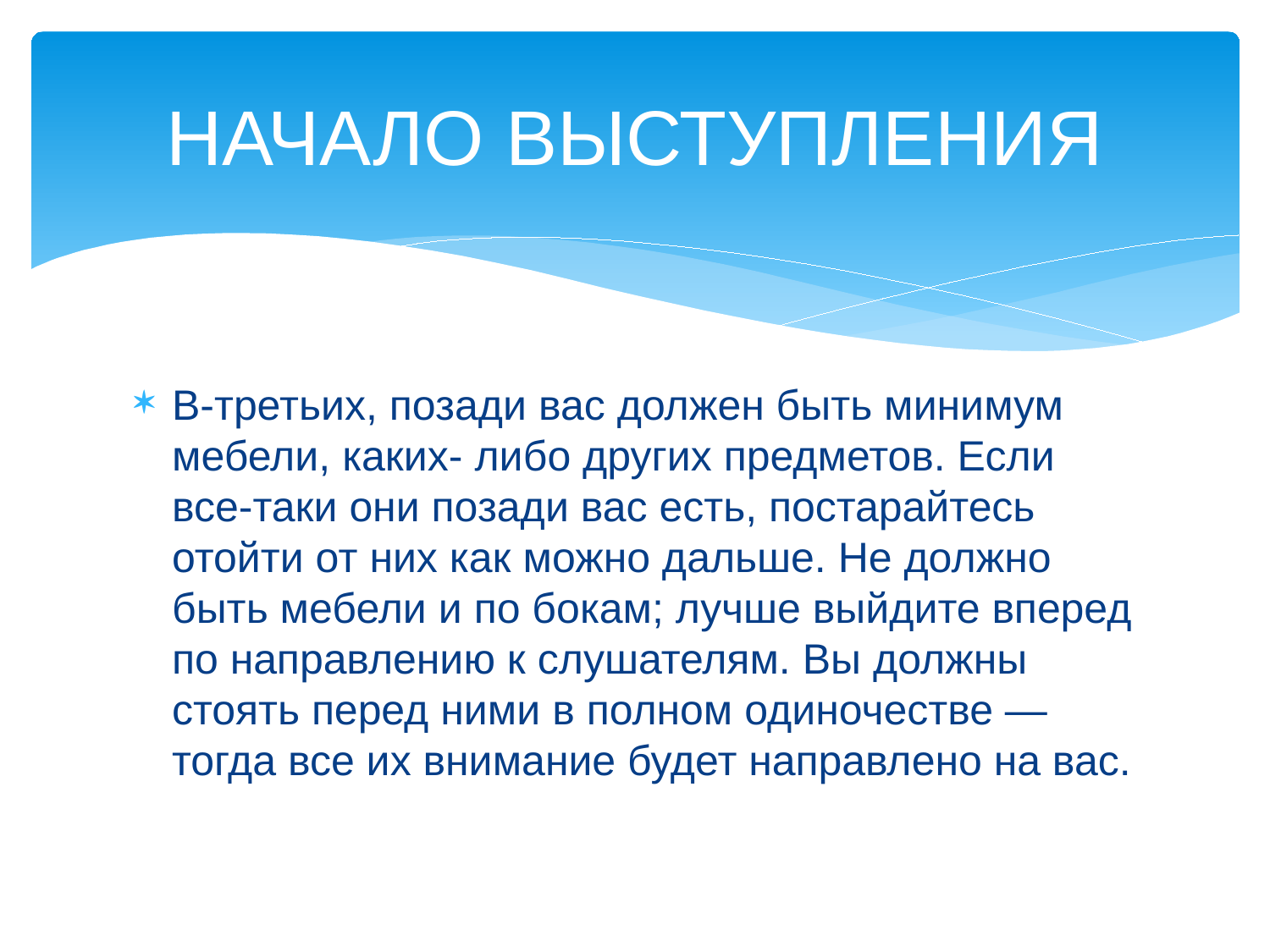

# НАЧАЛО ВЫСТУПЛЕНИЯ
В-третьих, позади вас должен быть минимум мебели, каких- либо других предметов. Если все-таки они позади вас есть, постарайтесь отойти от них как можно дальше. Не должно быть мебели и по бокам; лучше выйдите вперед по направлению к слушателям. Вы должны стоять перед ними в полном одиночестве — тогда все их внимание будет направлено на вас.